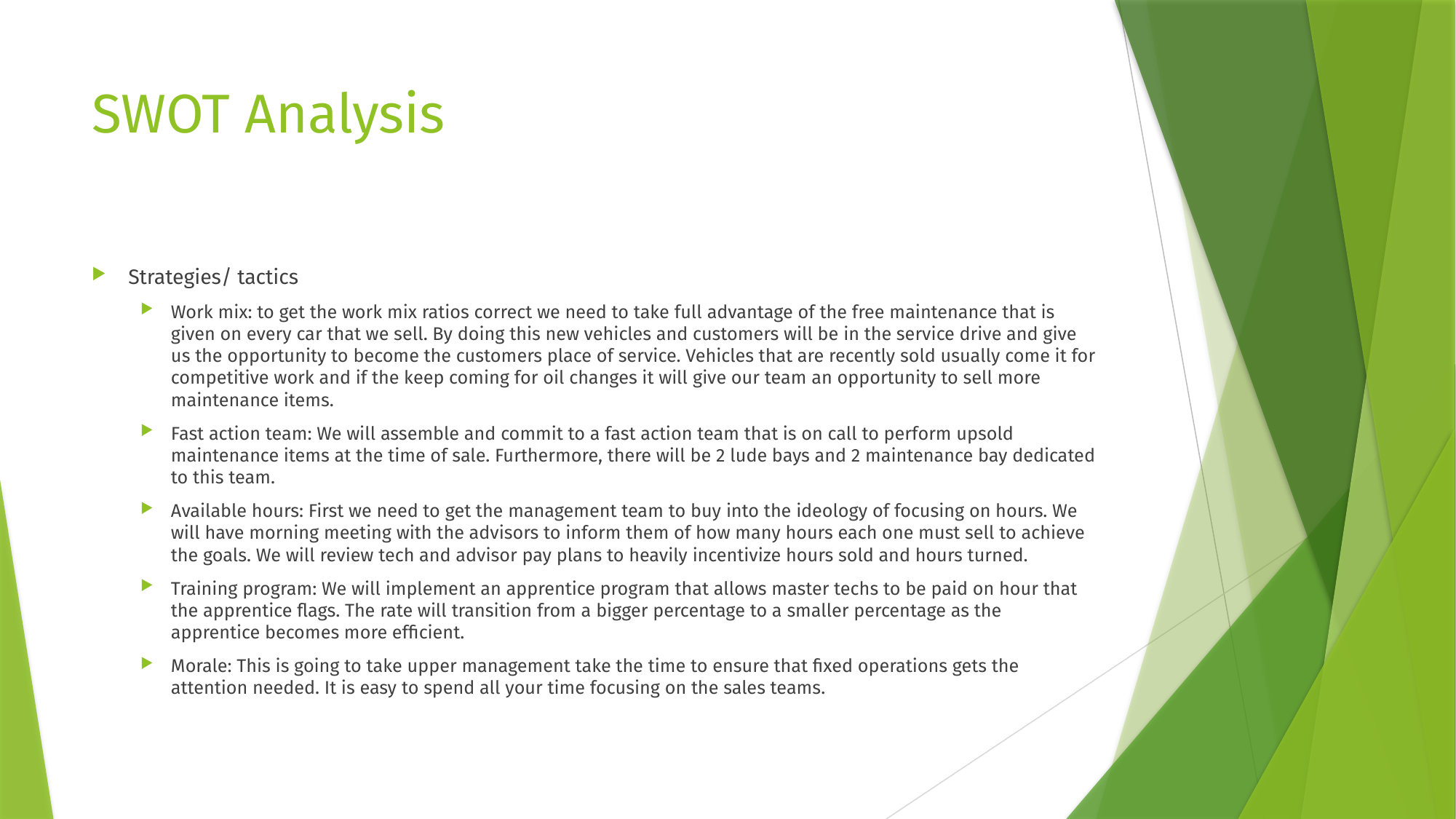

# SWOT Analysis
Strategies/ tactics
Work mix: to get the work mix ratios correct we need to take full advantage of the free maintenance that is given on every car that we sell. By doing this new vehicles and customers will be in the service drive and give us the opportunity to become the customers place of service. Vehicles that are recently sold usually come it for competitive work and if the keep coming for oil changes it will give our team an opportunity to sell more maintenance items.
Fast action team: We will assemble and commit to a fast action team that is on call to perform upsold maintenance items at the time of sale. Furthermore, there will be 2 lude bays and 2 maintenance bay dedicated to this team.
Available hours: First we need to get the management team to buy into the ideology of focusing on hours. We will have morning meeting with the advisors to inform them of how many hours each one must sell to achieve the goals. We will review tech and advisor pay plans to heavily incentivize hours sold and hours turned.
Training program: We will implement an apprentice program that allows master techs to be paid on hour that the apprentice flags. The rate will transition from a bigger percentage to a smaller percentage as the apprentice becomes more efficient.
Morale: This is going to take upper management take the time to ensure that fixed operations gets the attention needed. It is easy to spend all your time focusing on the sales teams.